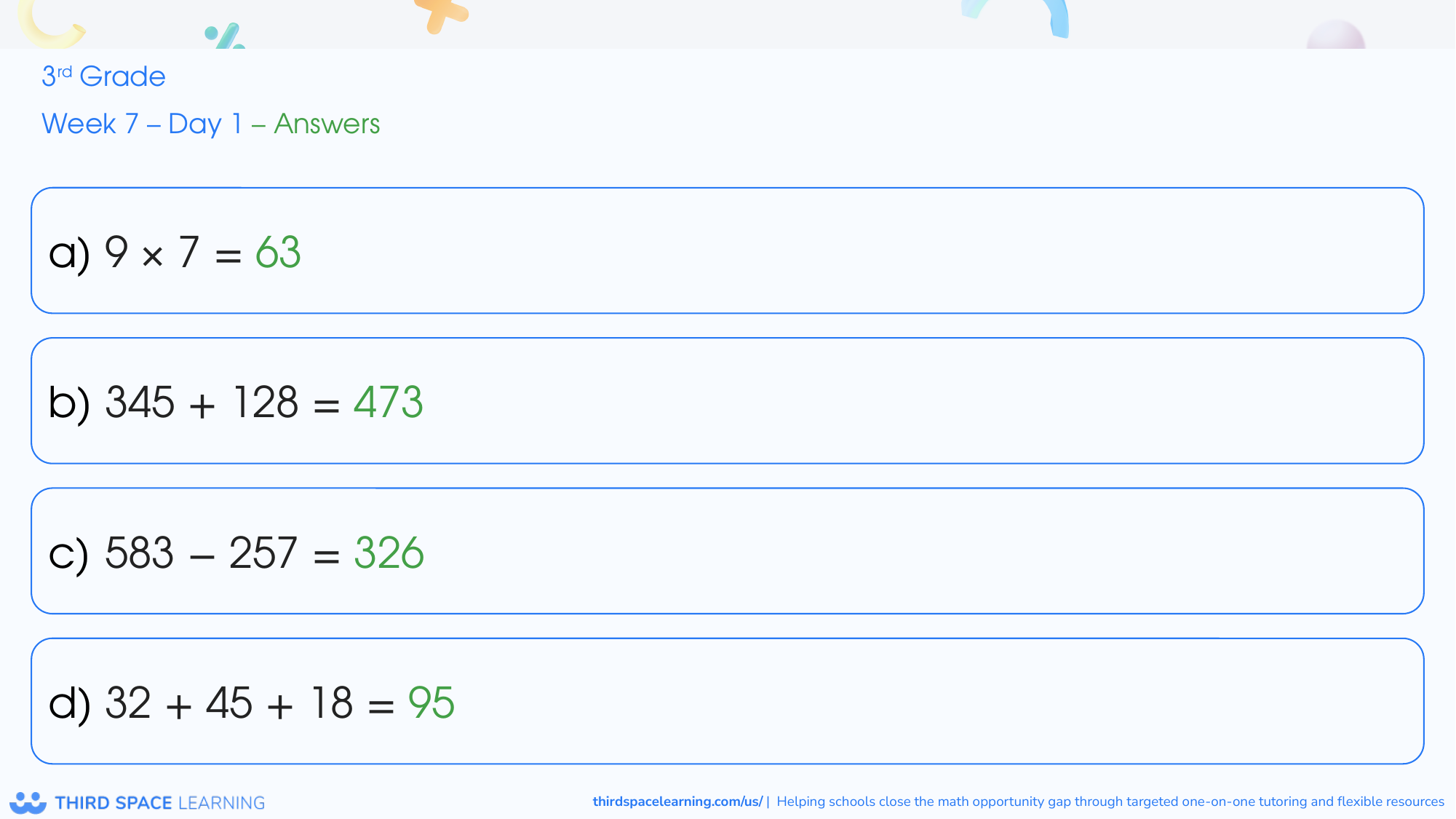

3rd Grade
Week 7 – Day 1 – Answers
9 × 7 = 63
345 + 128 = 473
583 − 257 = 326
32 + 45 + 18 = 95